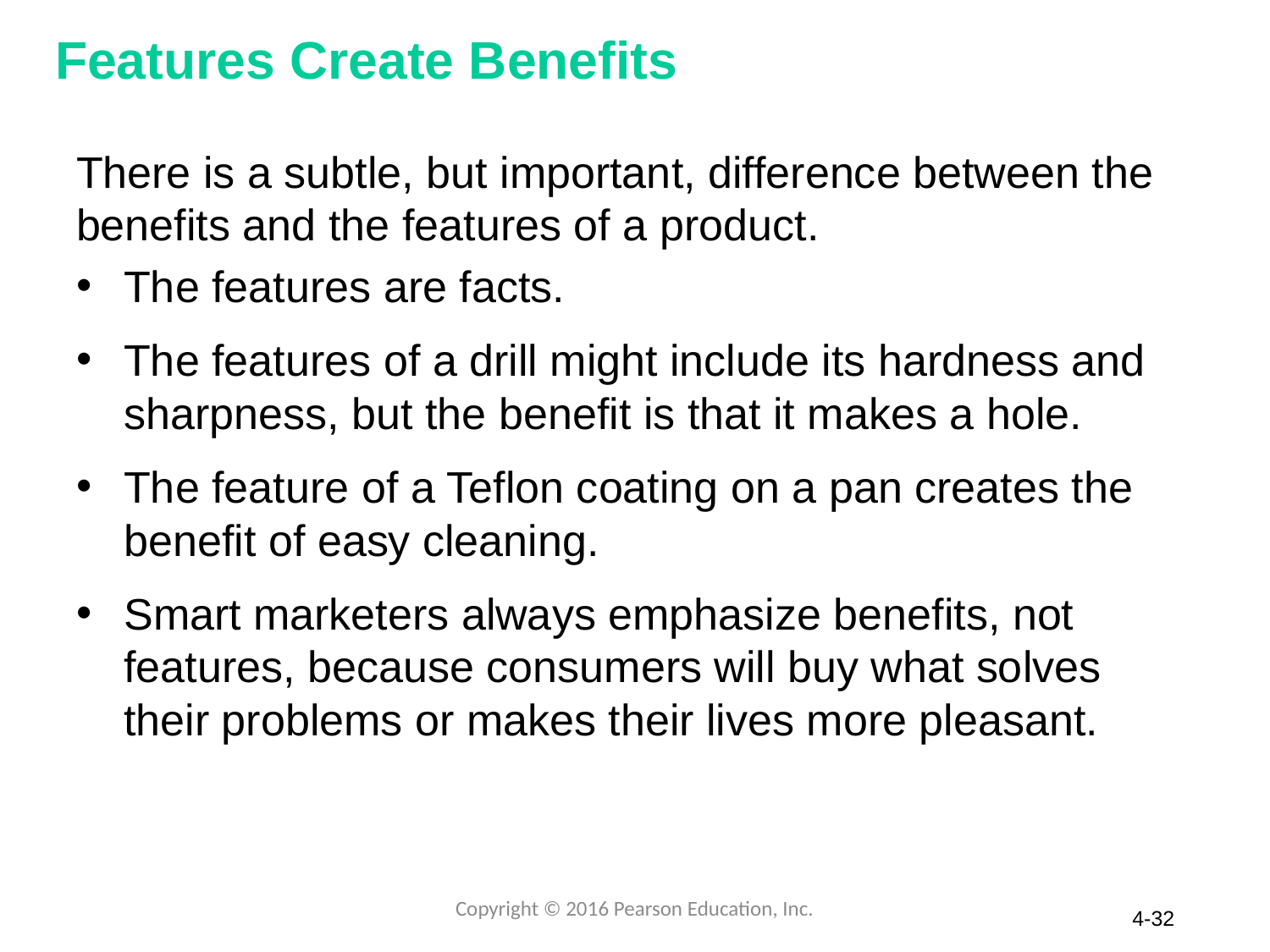

# Features Create Benefits
There is a subtle, but important, difference between the benefits and the features of a product.
The features are facts.

The features of a drill might include its hardness and sharpness, but the benefit is that it makes a hole.

The feature of a Teflon coating on a pan creates the benefit of easy cleaning.

Smart marketers always emphasize benefits, not features, because consumers will buy what solves their problems or makes their lives more pleasant.
Copyright © 2016 Pearson Education, Inc.